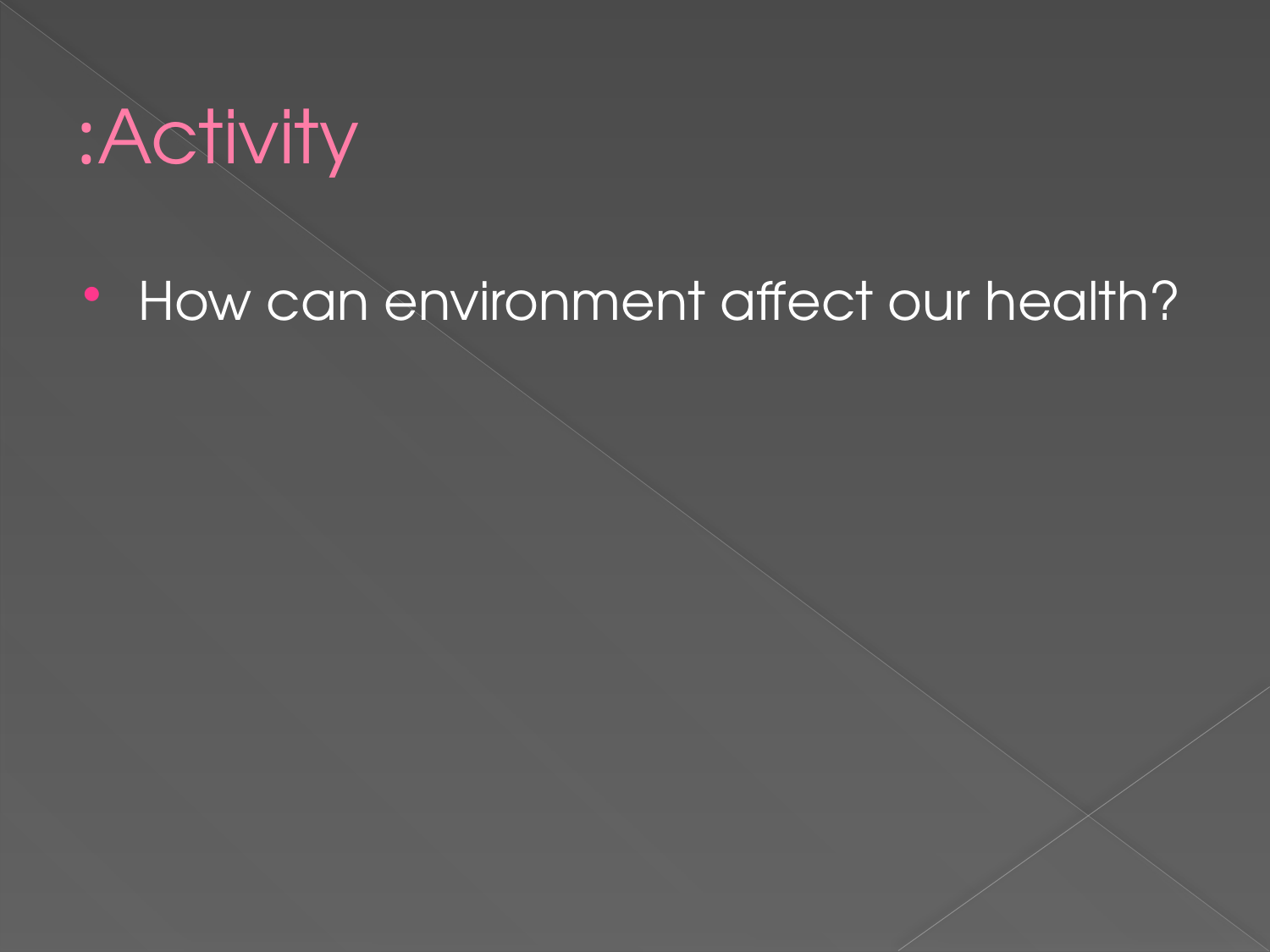

# Activity:
How can environment affect our health?